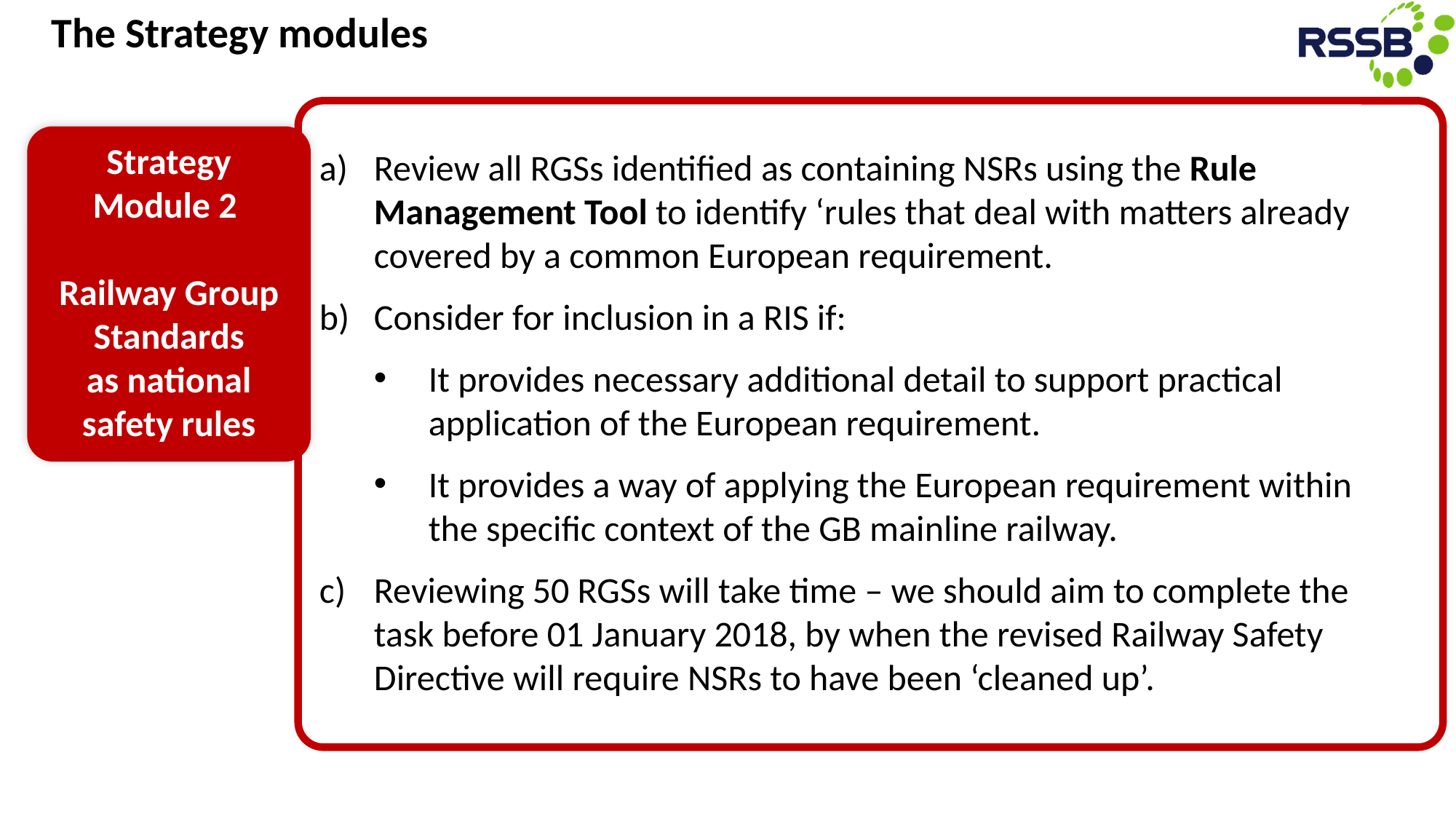

The Strategy modules

Strategy
Module 2

Railway Group Standards
as national
safety rules
Review all RGSs identified as containing NSRs using the Rule Management Tool to identify ‘rules that deal with matters already covered by a common European requirement.
Consider for inclusion in a RIS if:
It provides necessary additional detail to support practical application of the European requirement.
It provides a way of applying the European requirement within the specific context of the GB mainline railway.
Reviewing 50 RGSs will take time – we should aim to complete the task before 01 January 2018, by when the revised Railway Safety Directive will require NSRs to have been ‘cleaned up’.